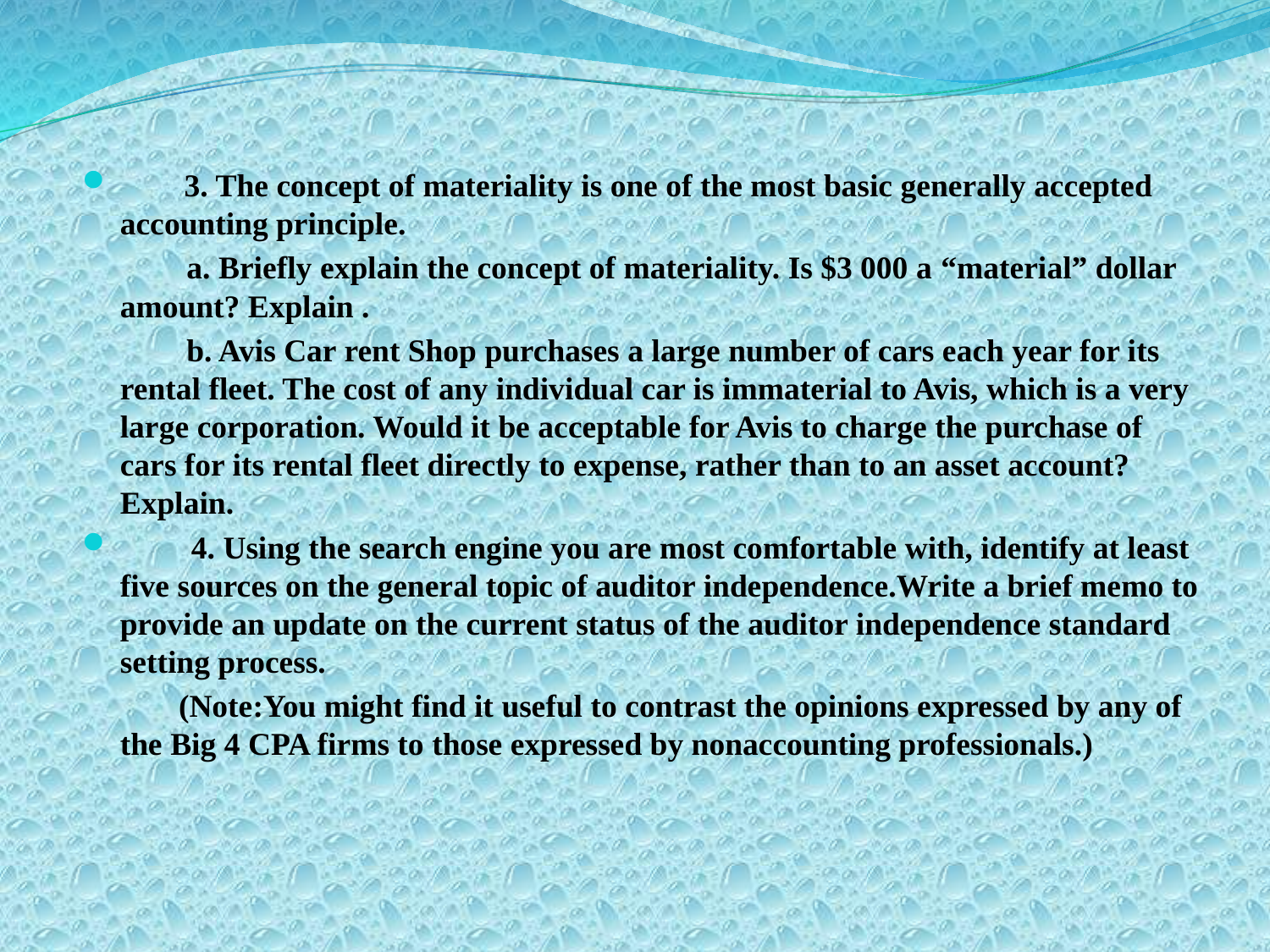

3. The concept of materiality is one of the most basic generally accepted accounting principle.
             a. Briefly explain the concept of materiality. Is $3 000 a “material” dollar amount? Explain .
             b. Avis Car rent Shop purchases a large number of cars each year for its rental fleet. The cost of any individual car is immaterial to Avis, which is a very large corporation. Would it be acceptable for Avis to charge the purchase of cars for its rental fleet directly to expense, rather than to an asset account? Explain.
　　4. Using the search engine you are most comfortable with, identify at least five sources on the general topic of auditor independence.Write a brief memo to provide an update on the current status of the auditor independence standard setting process.
            (Note:You might find it useful to contrast the opinions expressed by any of the Big 4 CPA firms to those expressed by nonaccounting professionals.)